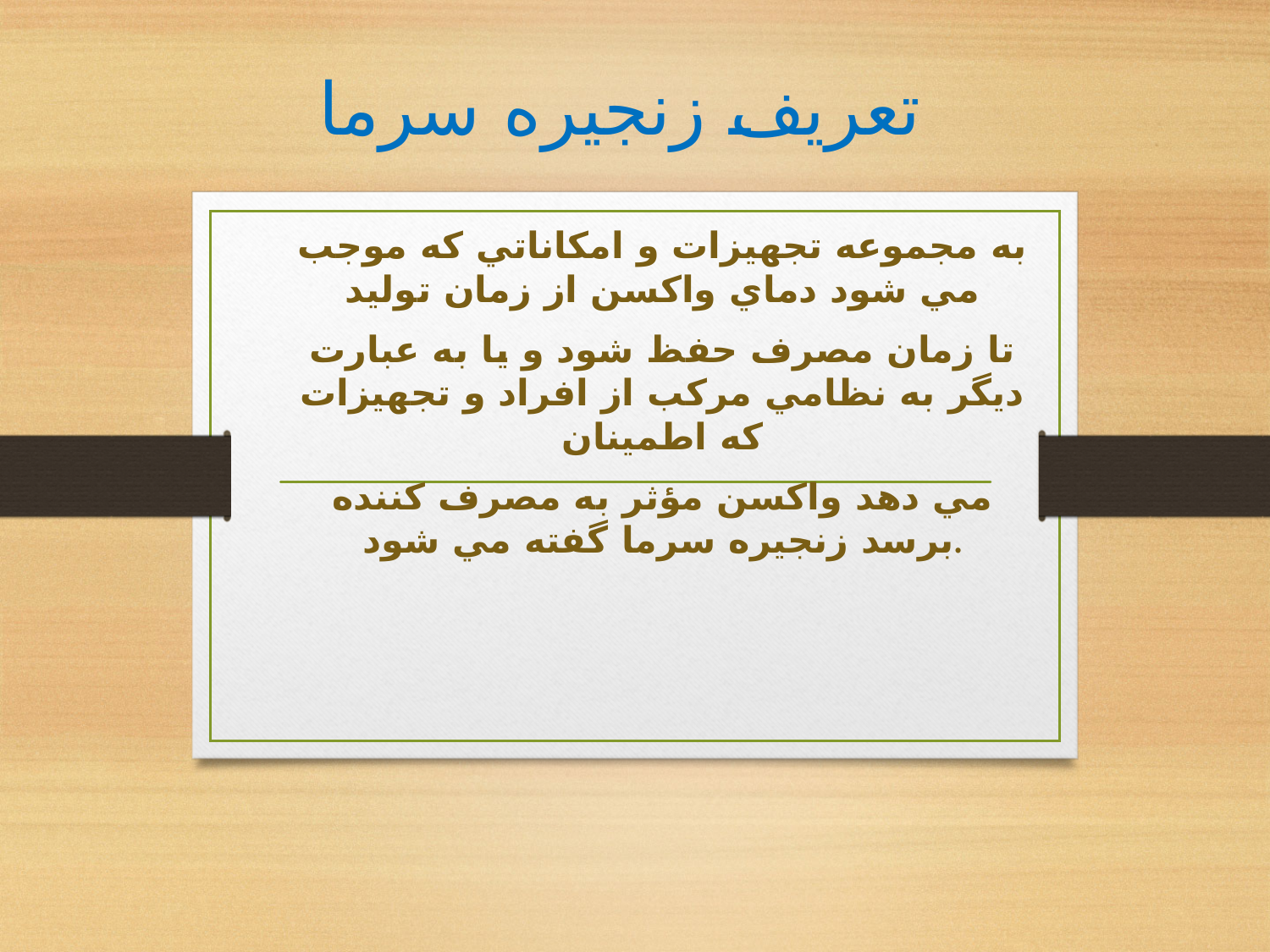

# تعریف زنجیره سرما
به مجموعه تجهيزات و امكاناتي كه موجب مي شود دماي واكسن از زمان توليد
تا زمان مصرف حفظ شود و يا به عبارت ديگر به نظامي مركب از افراد و تجهيزات كه اطمينان
مي دهد واكسن مؤثر به مصرف كننده برسد زنجيره سرما گفته مي شود.